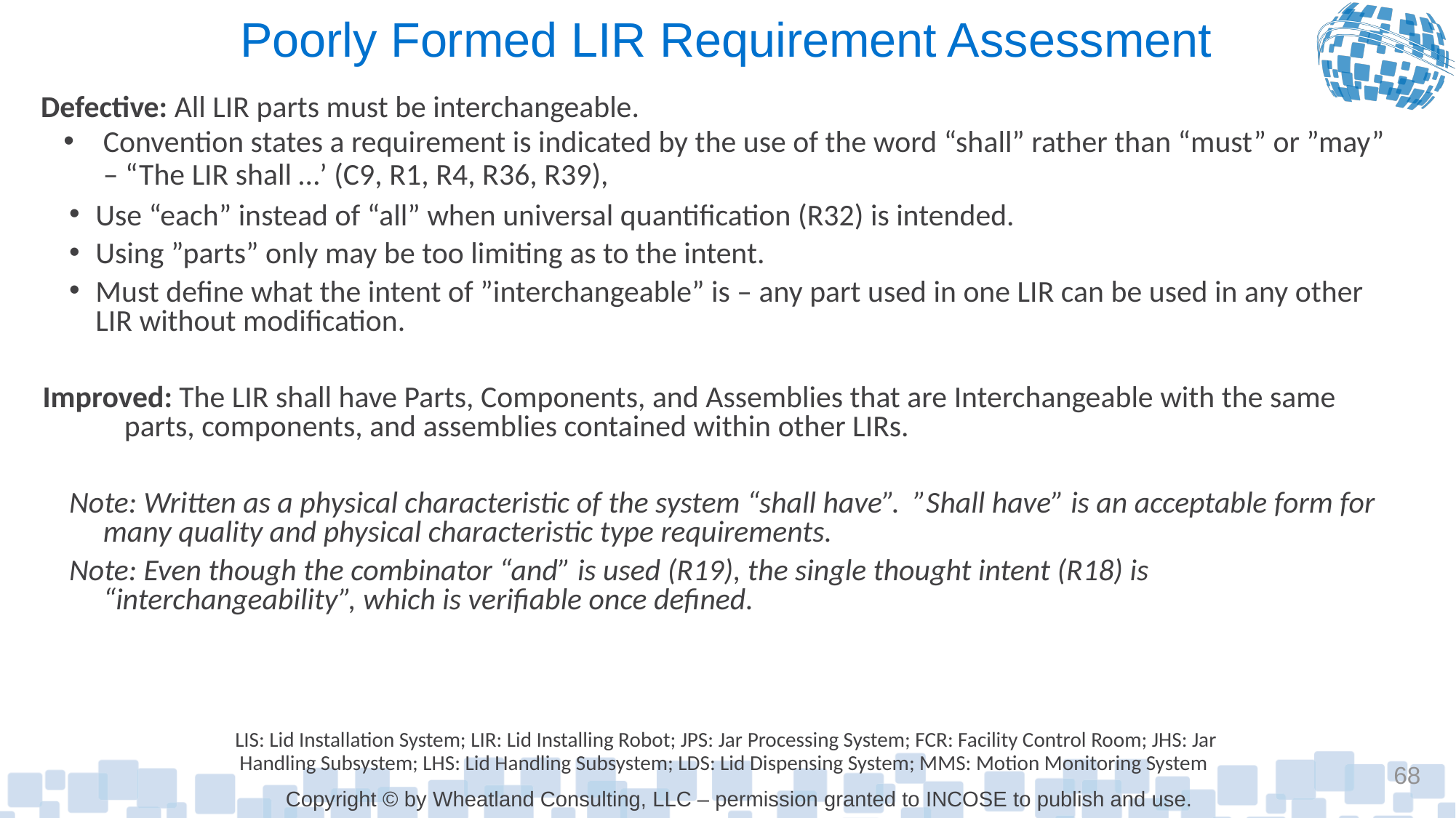

# Poorly Formed LIR Requirement Assessment
Defective: All LIR parts must be interchangeable.
Convention states a requirement is indicated by the use of the word “shall” rather than “must” or ”may” – “The LIR shall …’ (C9, R1, R4, R36, R39),
Use “each” instead of “all” when universal quantification (R32) is intended.
Using ”parts” only may be too limiting as to the intent.
Must define what the intent of ”interchangeable” is – any part used in one LIR can be used in any other LIR without modification.

Improved: The LIR shall have Parts, Components, and Assemblies that are Interchangeable with the same parts, components, and assemblies contained within other LIRs.

Note: Written as a physical characteristic of the system “shall have”.  ”Shall have” is an acceptable form for many quality and physical characteristic type requirements.
Note: Even though the combinator “and” is used (R19), the single thought intent (R18) is “interchangeability”, which is verifiable once defined.

LIS: Lid Installation System; LIR: Lid Installing Robot; JPS: Jar Processing System; FCR: Facility Control Room; JHS: Jar Handling Subsystem; LHS: Lid Handling Subsystem; LDS: Lid Dispensing System; MMS: Motion Monitoring System
68
Copyright © by Wheatland Consulting, LLC – permission granted to INCOSE to publish and use.